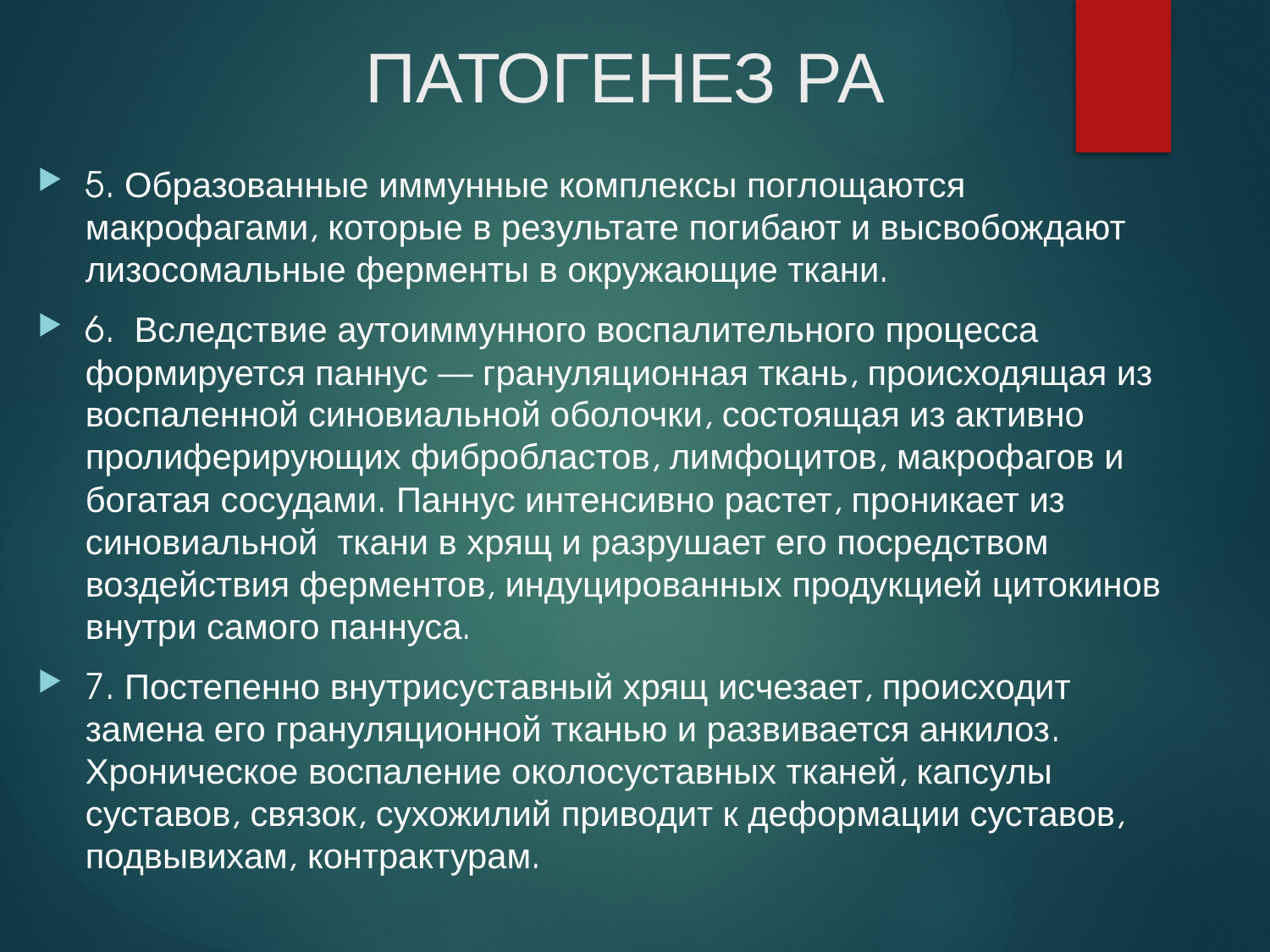

# ПАТОГЕНЕЗ РА
5. Образованные иммунные комплексы поглощаются макрофагами, которые в результате погибают и высвобождают  лизосомальные ферменты в окружающие ткани.
6.  Вследствие аутоиммунного воспалительного процесса формируется паннус — грануляционная ткань, происходящая из воспаленной синовиальной оболочки, состоящая из активно пролиферирующих фибробластов, лимфоцитов, макрофагов и богатая сосудами. Паннус интенсивно растет, проникает из синовиальной  ткани в хрящ и разрушает его посредством воздействия ферментов, индуцированных продукцией цитокинов внутри самого паннуса.
7. Постепенно внутрисуставный хрящ исчезает, происходит  замена его грануляционной тканью и развивается анкилоз. Хроническое воспаление околосуставных тканей, капсулы суставов, связок, сухожилий приводит к деформации суставов, подвывихам, контрактурам.